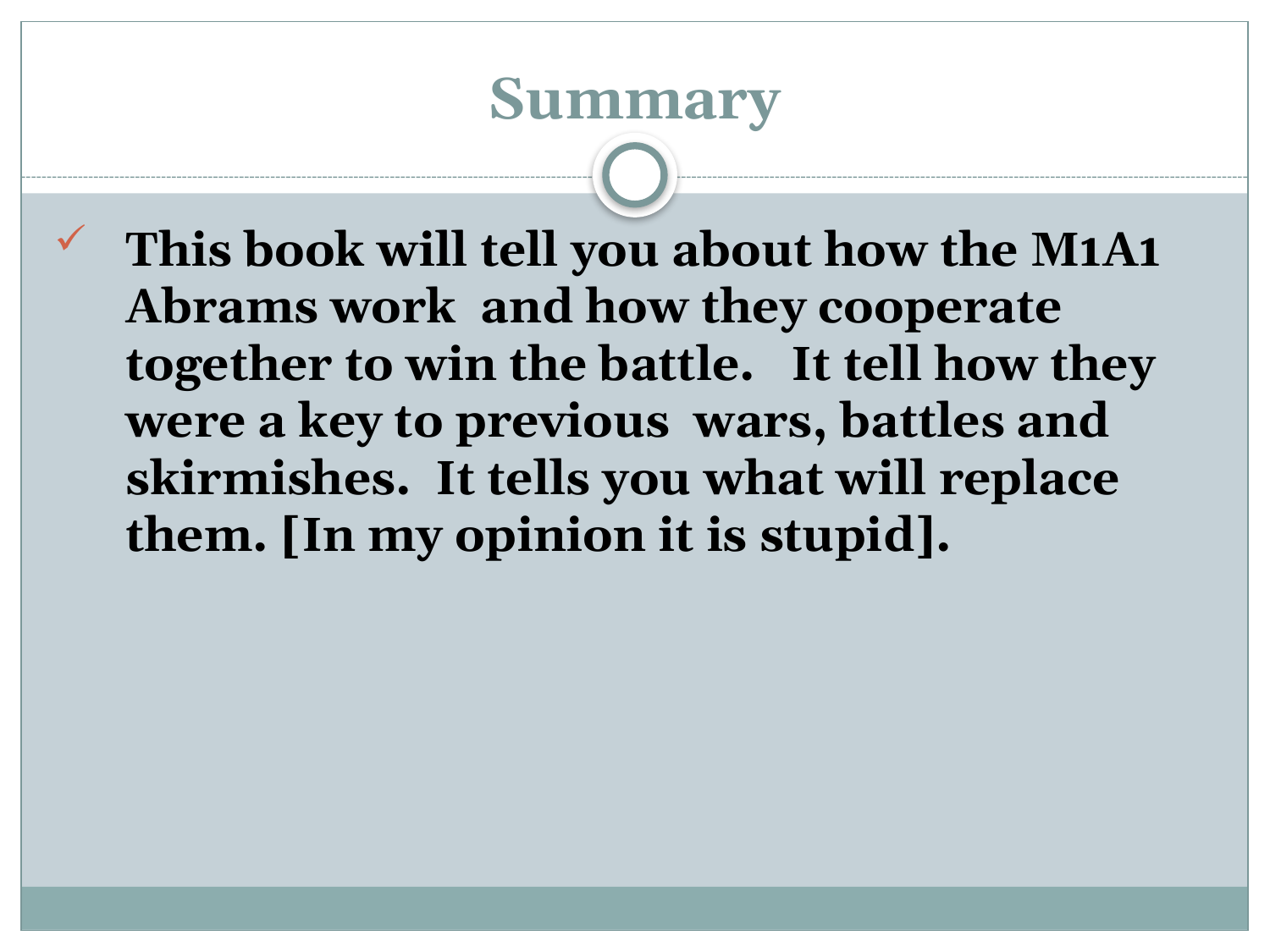

# Summary
This book will tell you about how the M1A1 Abrams work  and how they cooperate together to win the battle.   It tell how they were a key to previous  wars, battles and skirmishes.  It tells you what will replace them. [In my opinion it is stupid].